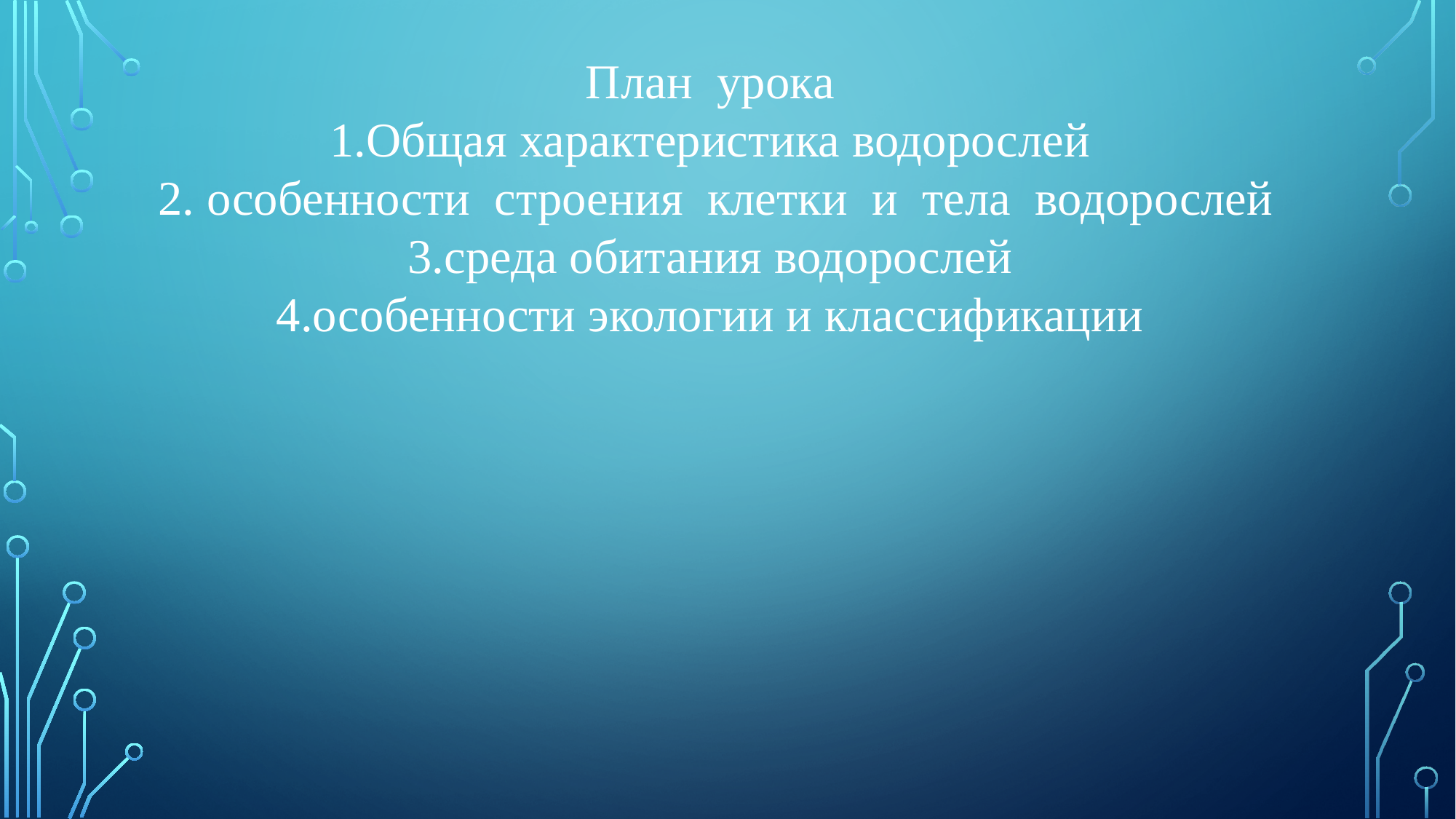

План  урока
1.Общая характеристика водорослей
2. особенности  строения  клетки  и  тела  водорослей
3.среда обитания водорослей
4.особенности экологии и классификации